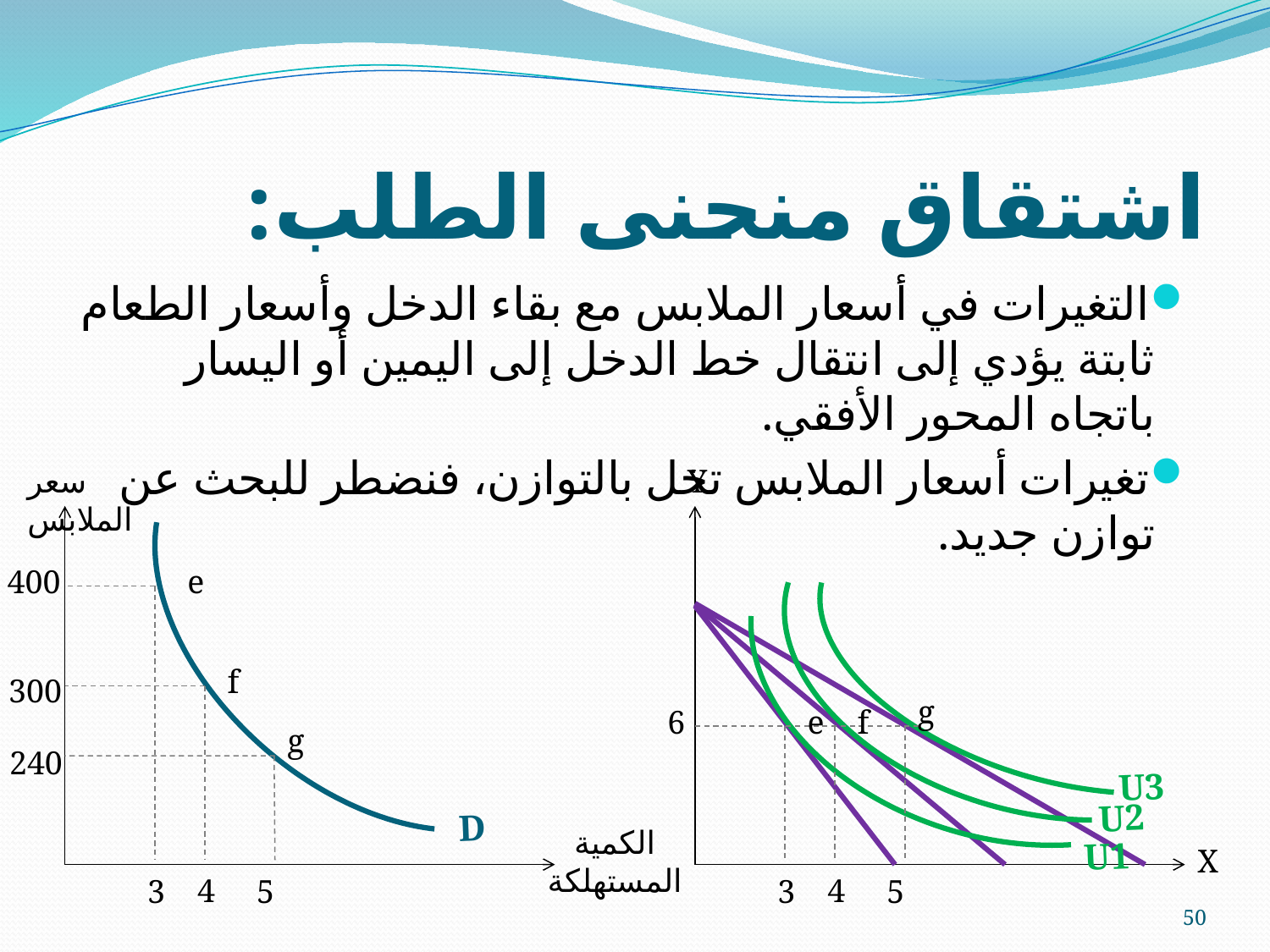

# اشتقاق منحنى الطلب:
التغيرات في أسعار الملابس مع بقاء الدخل وأسعار الطعام ثابتة يؤدي إلى انتقال خط الدخل إلى اليمين أو اليسار باتجاه المحور الأفقي.
تغيرات أسعار الملابس تخل بالتوازن، فنضطر للبحث عن توازن جديد.

سعر الملابس
Y

400
e
f
300
g
6
e
f
g
240
U3
U2
D
الكمية المستهلكة
U1
X
4
4
5
5
3
3
50